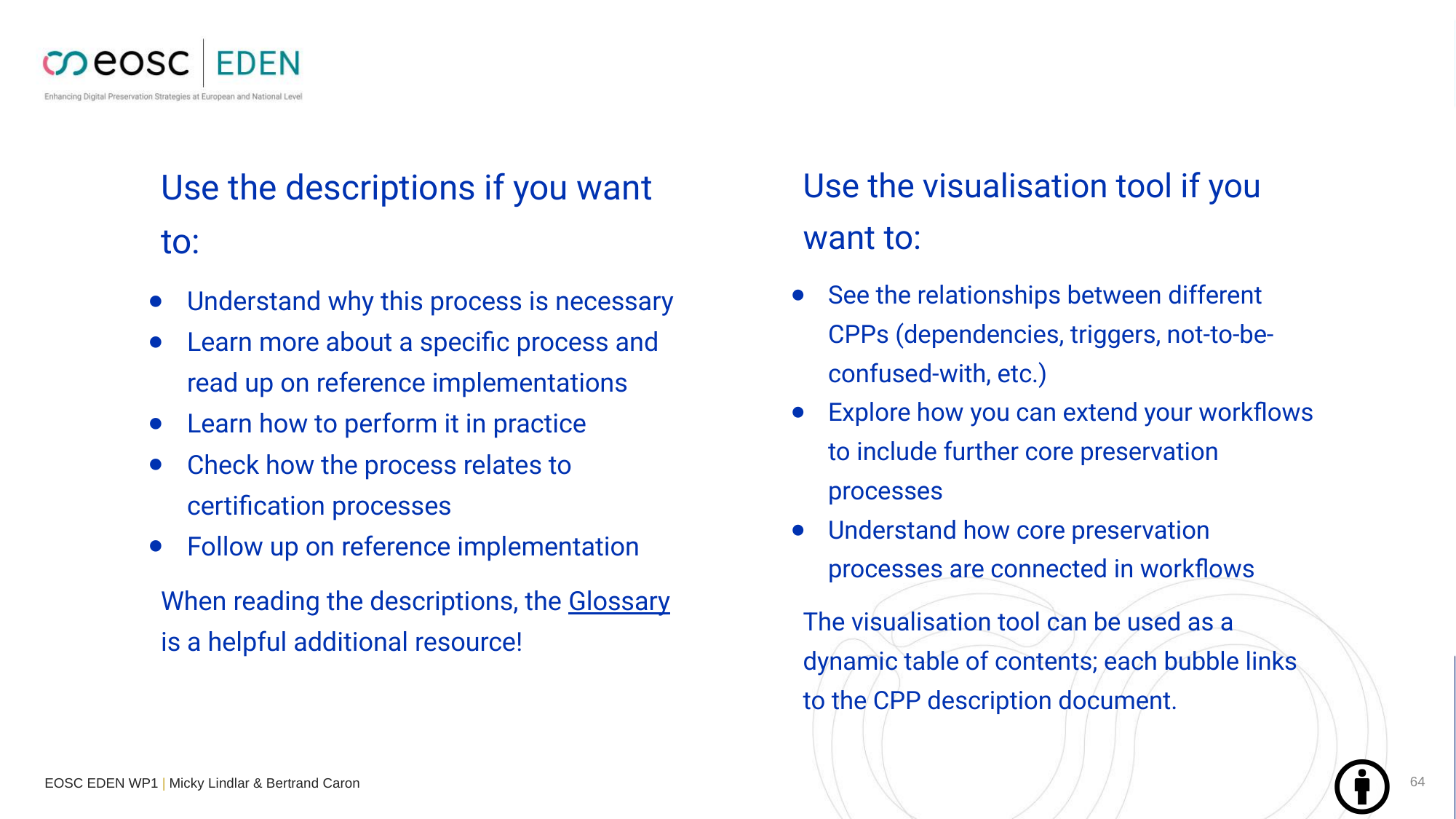

Use the descriptions if you want to:
Understand why this process is necessary
Learn more about a specific process and read up on reference implementations
Learn how to perform it in practice
Check how the process relates to certification processes
Follow up on reference implementation
When reading the descriptions, the Glossary is a helpful additional resource!
Use the visualisation tool if you want to:
See the relationships between different CPPs (dependencies, triggers, not-to-be-confused-with, etc.)
Explore how you can extend your workflows to include further core preservation processes
Understand how core preservation processes are connected in workflows
The visualisation tool can be used as a dynamic table of contents; each bubble links to the CPP description document.
64